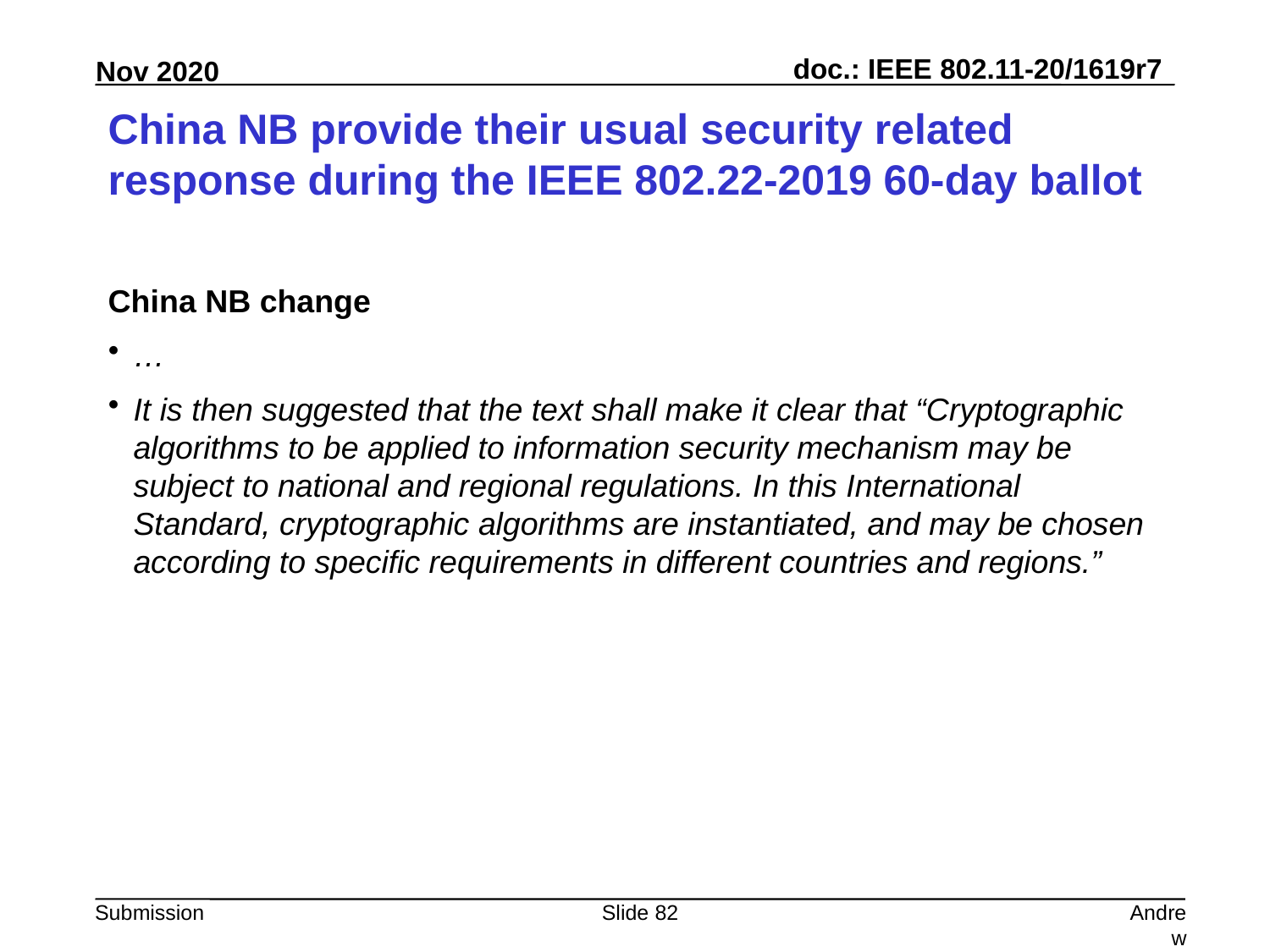

# China NB provide their usual security related response during the IEEE 802.22-2019 60-day ballot
China NB change
…
It is then suggested that the text shall make it clear that “Cryptographic algorithms to be applied to information security mechanism may be subject to national and regional regulations. In this International Standard, cryptographic algorithms are instantiated, and may be chosen according to specific requirements in different countries and regions.”

Slide 82
Andrew Myles, Cisco